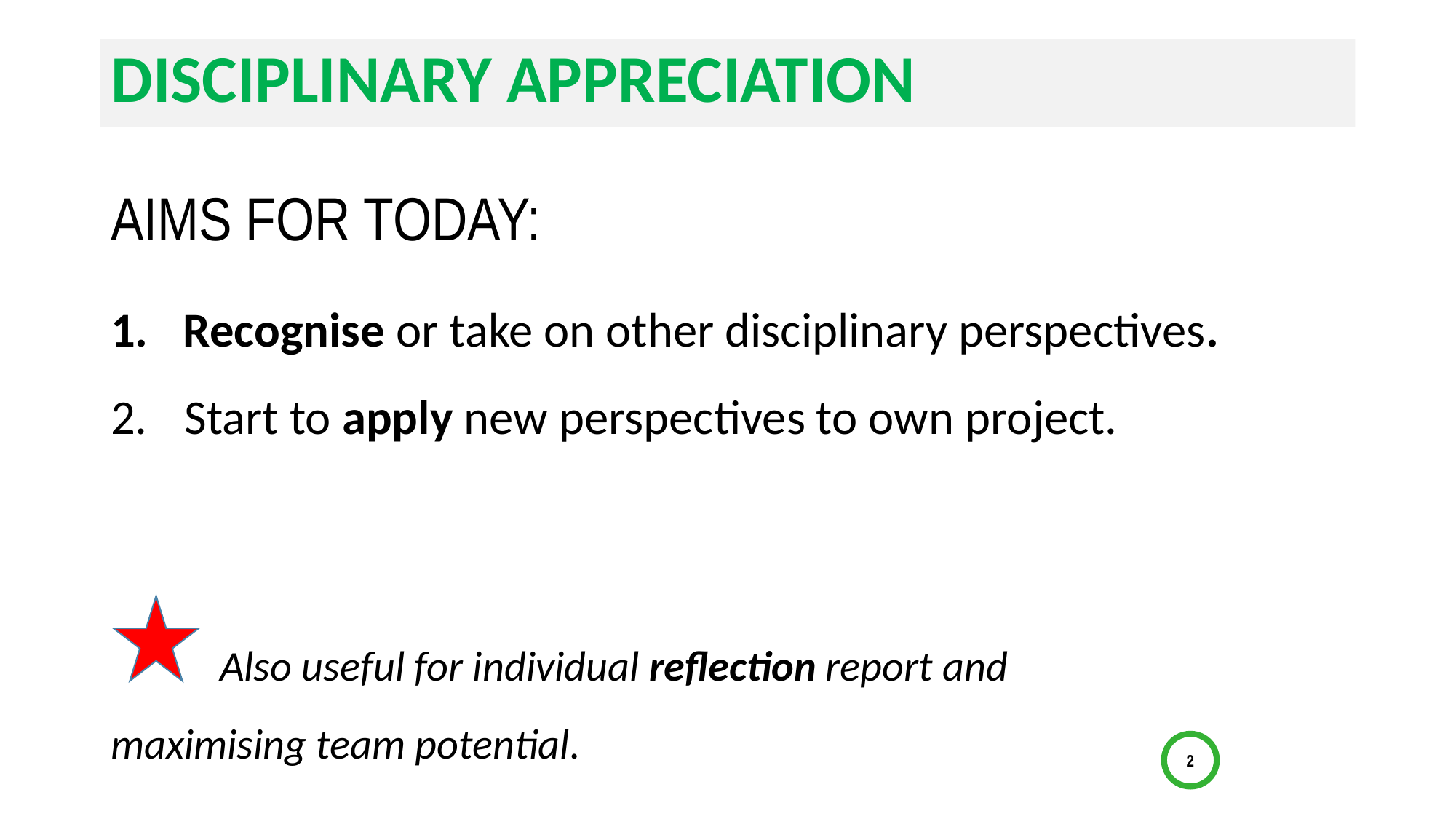

# Disciplinary Appreciation Aims for today:
 Recognise or take on other disciplinary perspectives.
   Start to apply new perspectives to own project.

	Also useful for individual reflection report and 	maximising team potential.

2